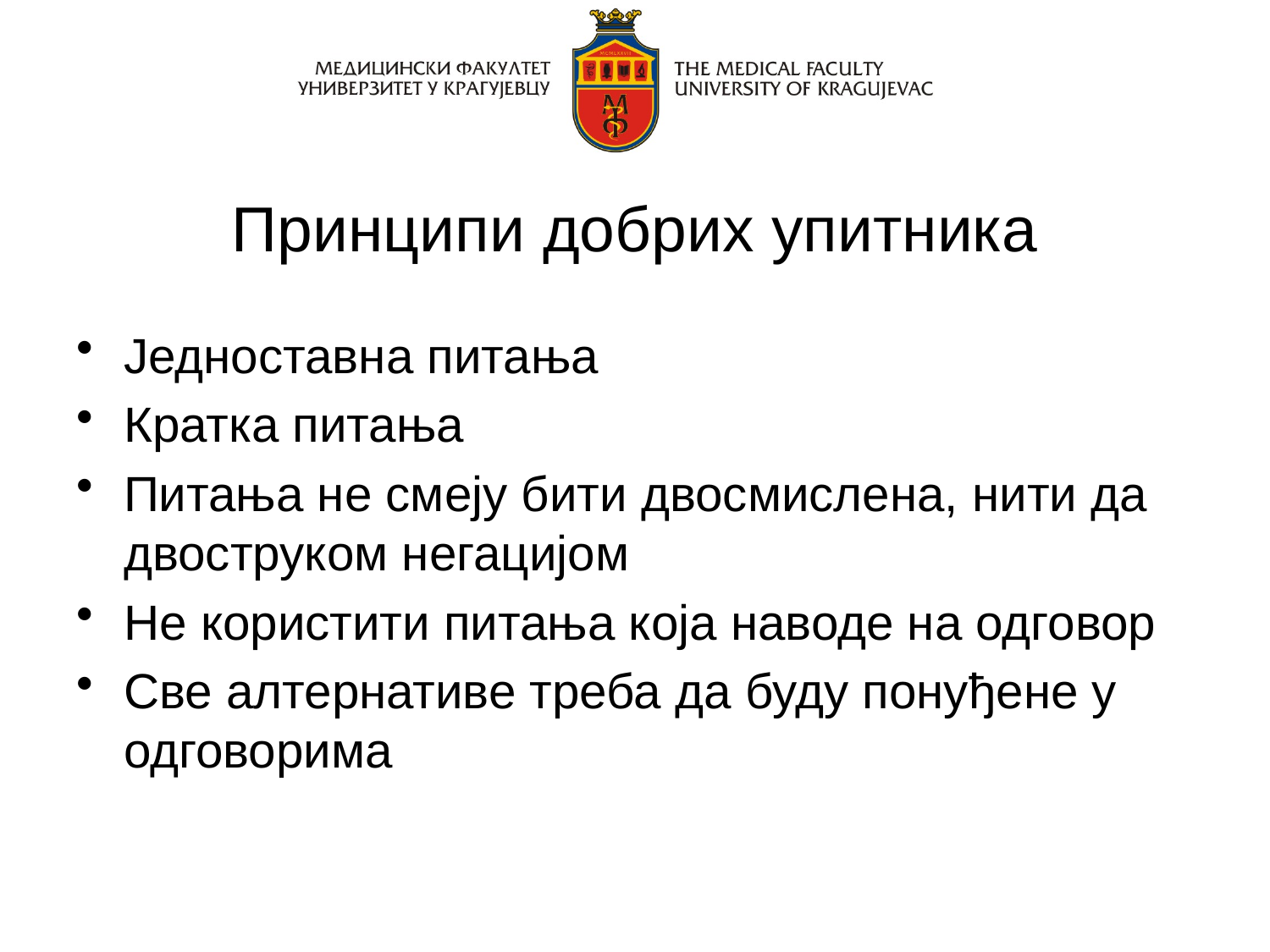

# Принципи добрих упитника
Једноставна питања
Кратка питања
Питања не смеју бити двосмислена, нити да двоструком негацијом
Не користити питања која наводе на одговор
Све алтернативе треба да буду понуђене у одговорима